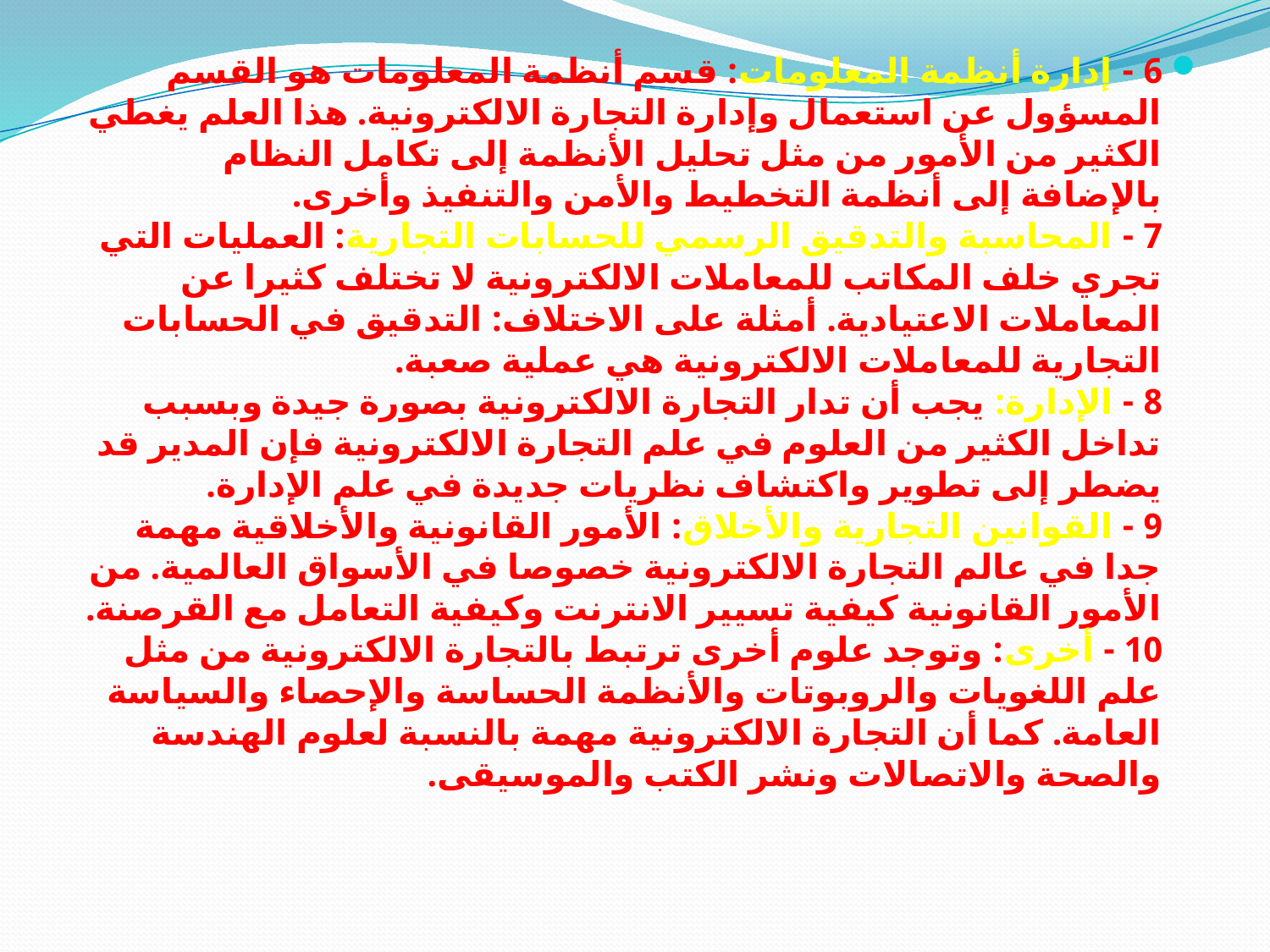

6 - إدارة أنظمة المعلومات: قسم أنظمة المعلومات هو القسم المسؤول عن استعمال وإدارة التجارة الالكترونية. هذا العلم يغطي الكثير من الأمور من مثل تحليل الأنظمة إلى تكامل النظام بالإضافة إلى أنظمة التخطيط والأمن والتنفيذ وأخرى.
7 - المحاسبة والتدقيق الرسمي للحسابات التجارية: العمليات التي تجري خلف المكاتب للمعاملات الالكترونية لا تختلف كثيرا عن المعاملات الاعتيادية. أمثلة على الاختلاف: التدقيق في الحسابات التجارية للمعاملات الالكترونية هي عملية صعبة.
8 - الإدارة: يجب أن تدار التجارة الالكترونية بصورة جيدة وبسبب تداخل الكثير من العلوم في علم التجارة الالكترونية فإن المدير قد يضطر إلى تطوير واكتشاف نظريات جديدة في علم الإدارة.
9 - القوانين التجارية والأخلاق: الأمور القانونية والأخلاقية مهمة جدا في عالم التجارة الالكترونية خصوصا في الأسواق العالمية. من الأمور القانونية كيفية تسيير الانترنت وكيفية التعامل مع القرصنة.
10 - أخرى: وتوجد علوم أخرى ترتبط بالتجارة الالكترونية من مثل علم اللغويات والروبوتات والأنظمة الحساسة والإحصاء والسياسة العامة. كما أن التجارة الالكترونية مهمة بالنسبة لعلوم الهندسة والصحة والاتصالات ونشر الكتب والموسيقى.